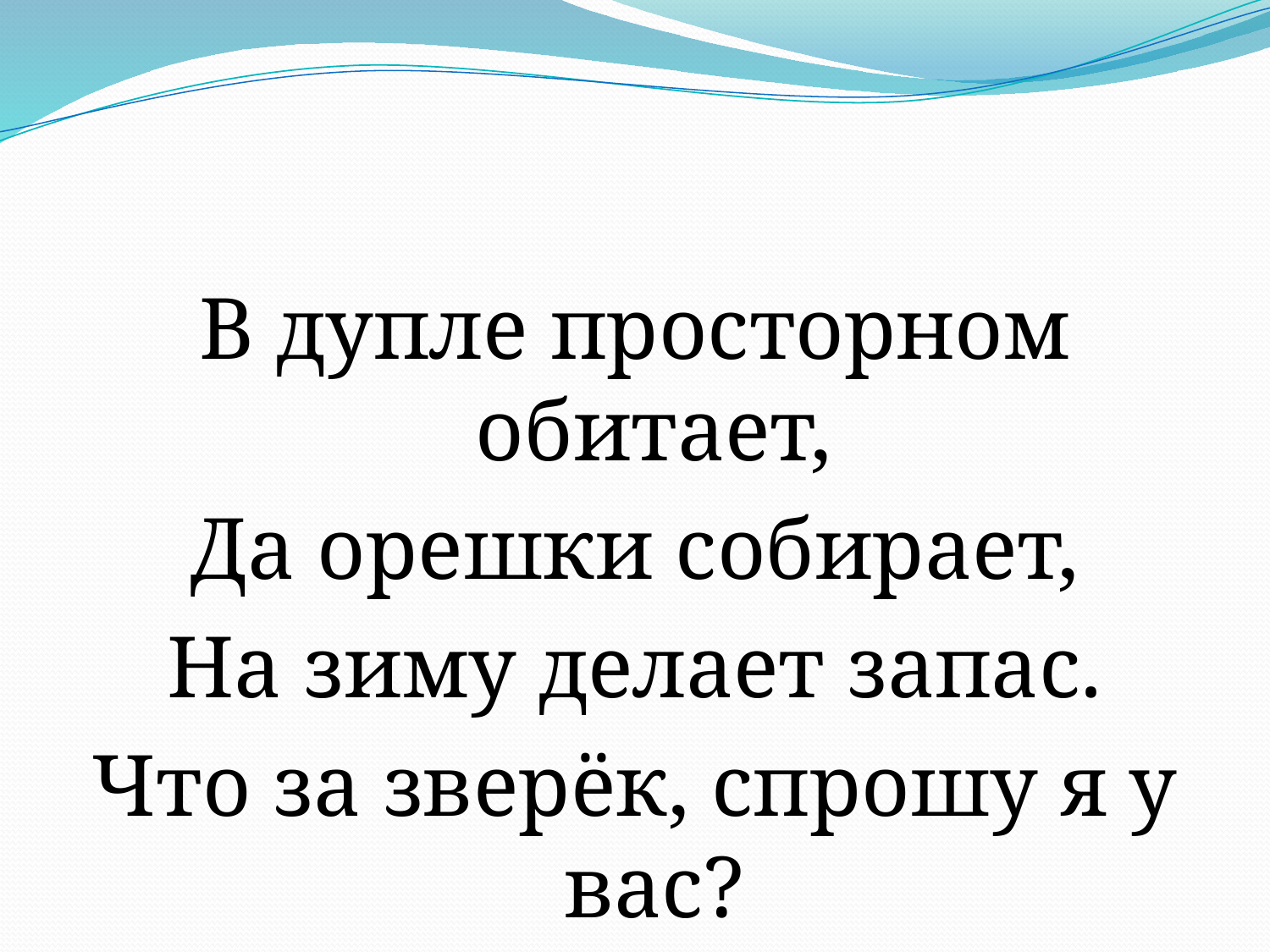

#
В дупле просторном обитает,
Да орешки собирает,
На зиму делает запас.
Что за зверёк, спрошу я у вас?